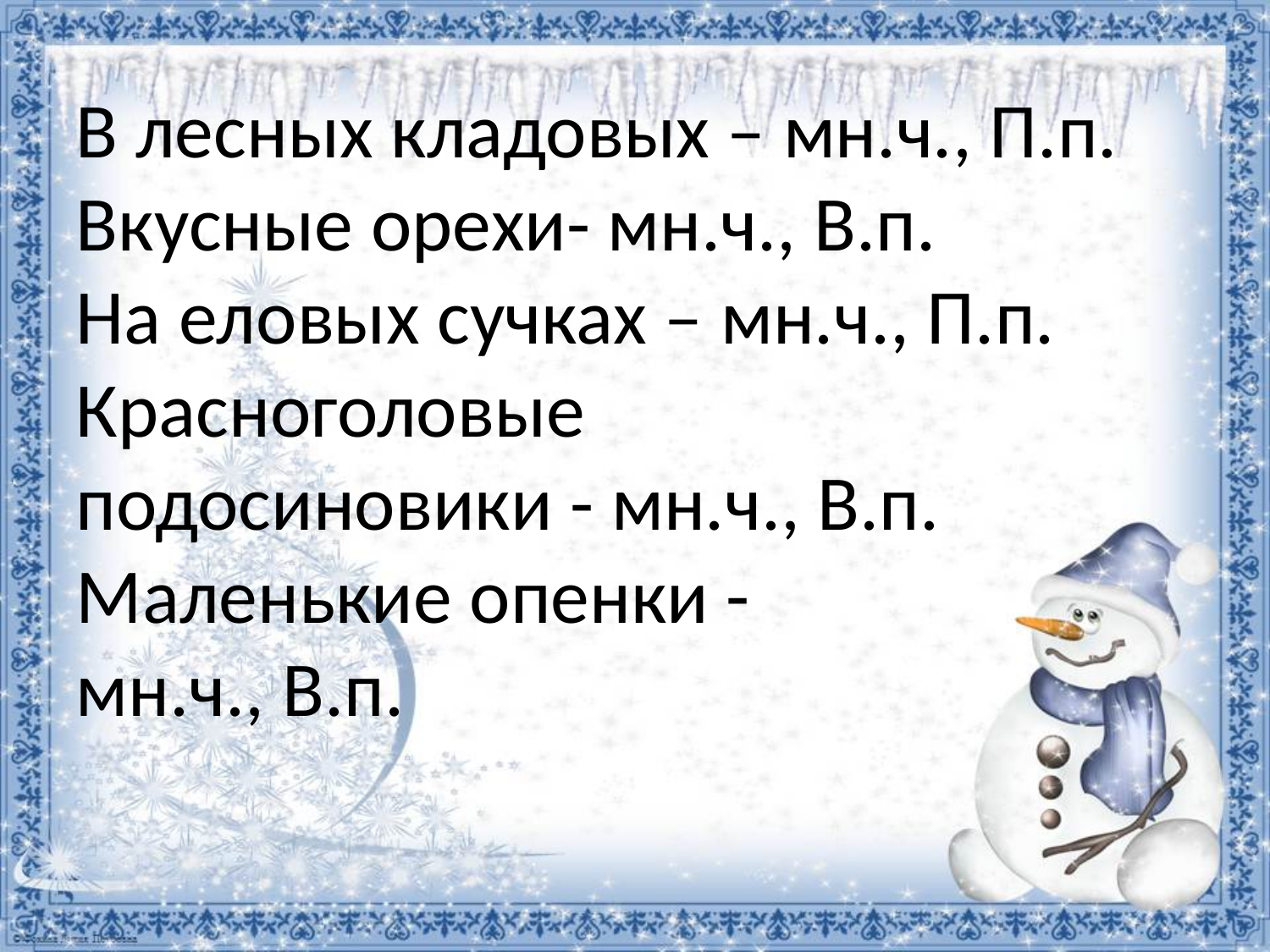

# В лесных кладовых – мн.ч., П.п. Вкусные орехи- мн.ч., В.п. На еловых сучках – мн.ч., П.п. Красноголовые подосиновики - мн.ч., В.п. Маленькие опенки - мн.ч., В.п.